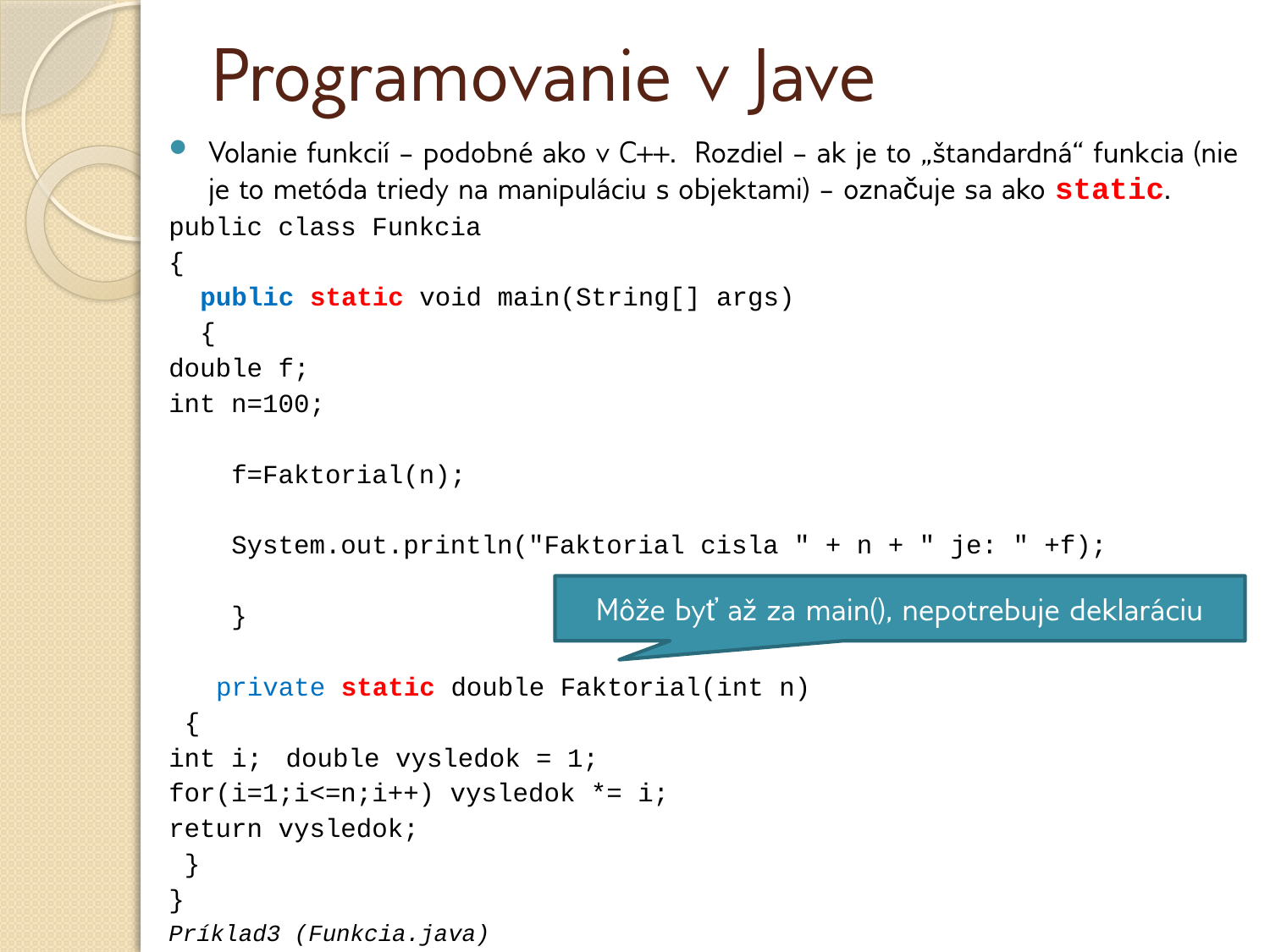

# Programovanie v Jave
Volanie funkcií – podobné ako v C++.  Rozdiel – ak je to „štandardná“ funkcia (nie je to metóda triedy na manipuláciu s objektami) – označuje sa ako static.
public class Funkcia
{
  public static void main(String[] args)
  {
	double f;
	int n=100;

    f=Faktorial(n);

    System.out.println("Faktorial cisla " + n + " je: " +f);

    }

   private static double Faktorial(int n)
 {
	int i;	 double vysledok = 1;
	for(i=1;i<=n;i++) vysledok *= i;
	return vysledok;
 }
}
Príklad3 (Funkcia.java)

Môže byť až za main(), nepotrebuje deklaráciu